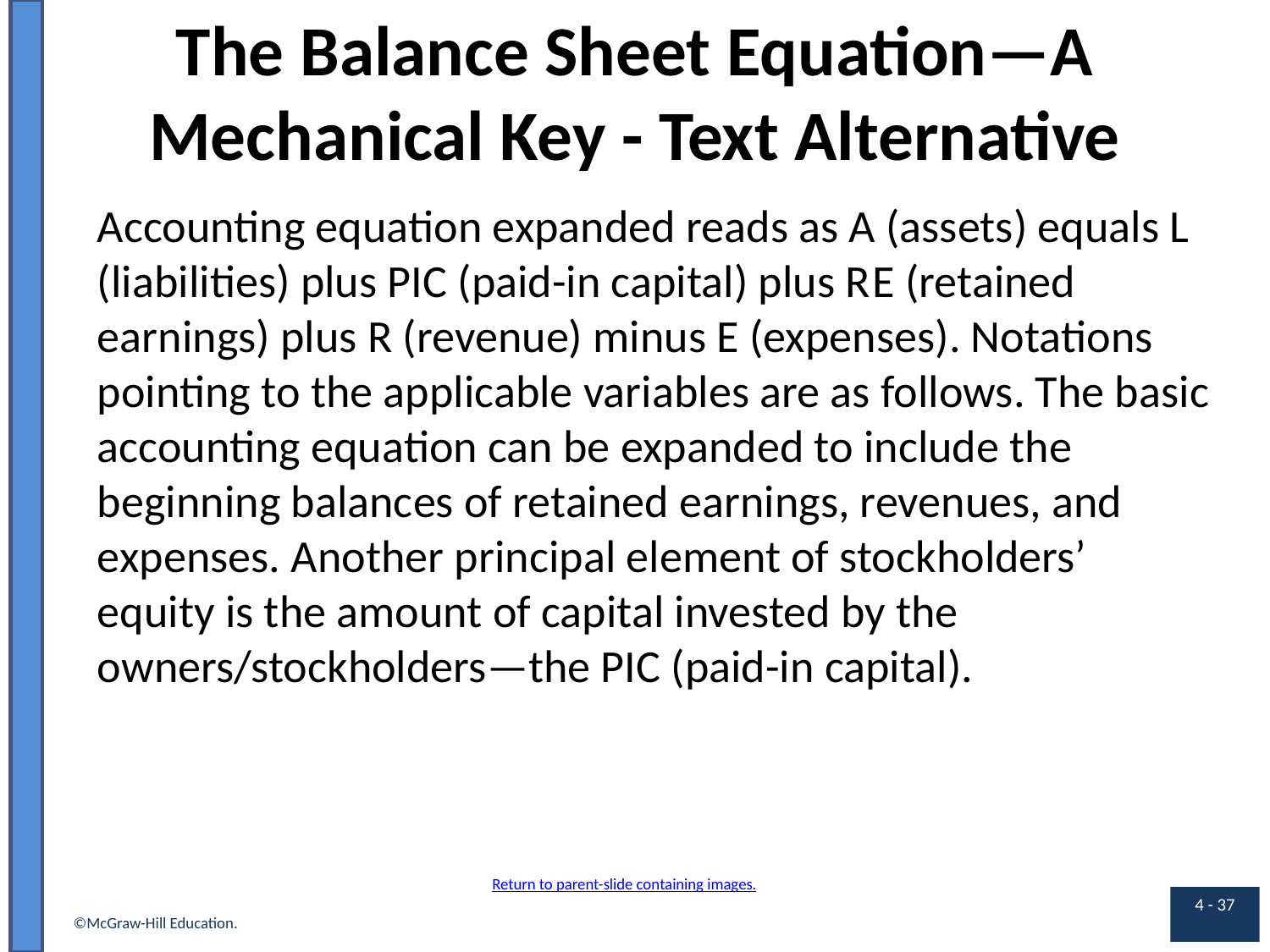

# The Balance Sheet Equation—A Mechanical Key - Text Alternative
Accounting equation expanded reads as A (assets) equals L (liabilities) plus PIC (paid-in capital) plus R E (retained earnings) plus R (revenue) minus E (expenses). Notations pointing to the applicable variables are as follows. The basic accounting equation can be expanded to include the beginning balances of retained earnings, revenues, and expenses. Another principal element of stockholders’ equity is the amount of capital invested by the owners/stockholders—the PIC (paid-in capital).
Return to parent-slide containing images.